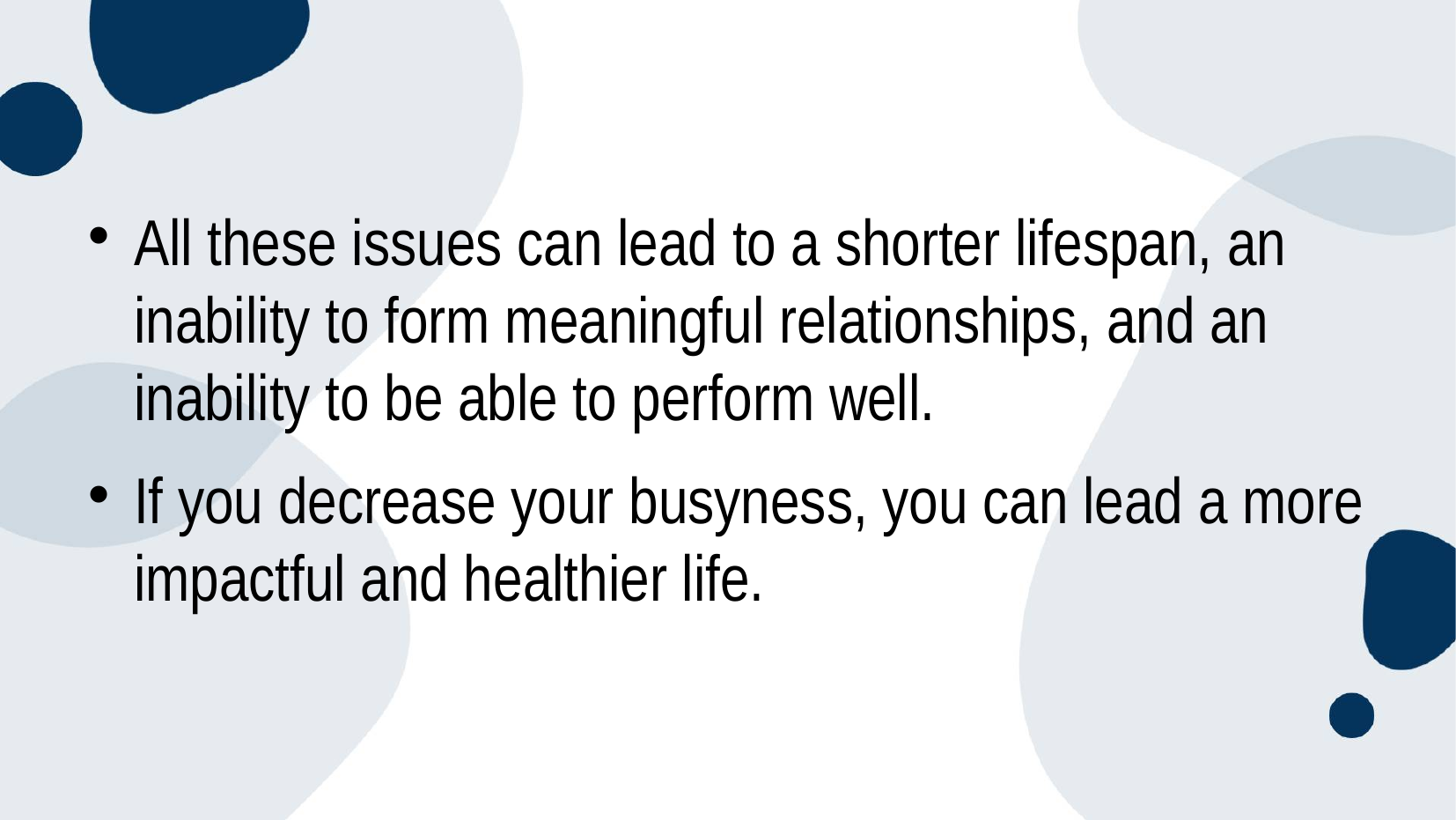

All these issues can lead to a shorter lifespan, an inability to form meaningful relationships, and an inability to be able to perform well.
If you decrease your busyness, you can lead a more impactful and healthier life.